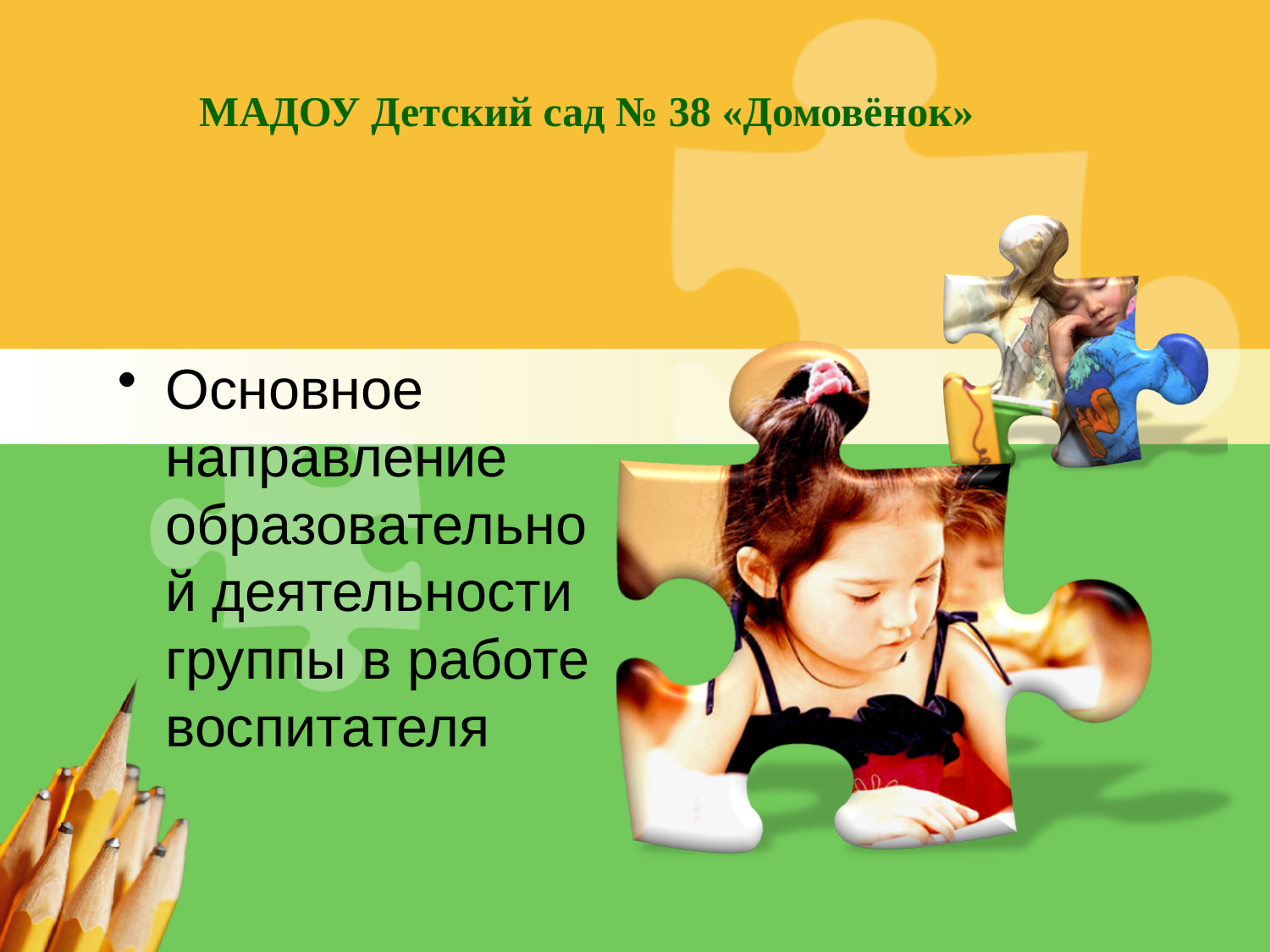

# МAДОУ Детский сад № 38 «Домовёнок»
Основное направление образовательной деятельности группы в работе воспитателя